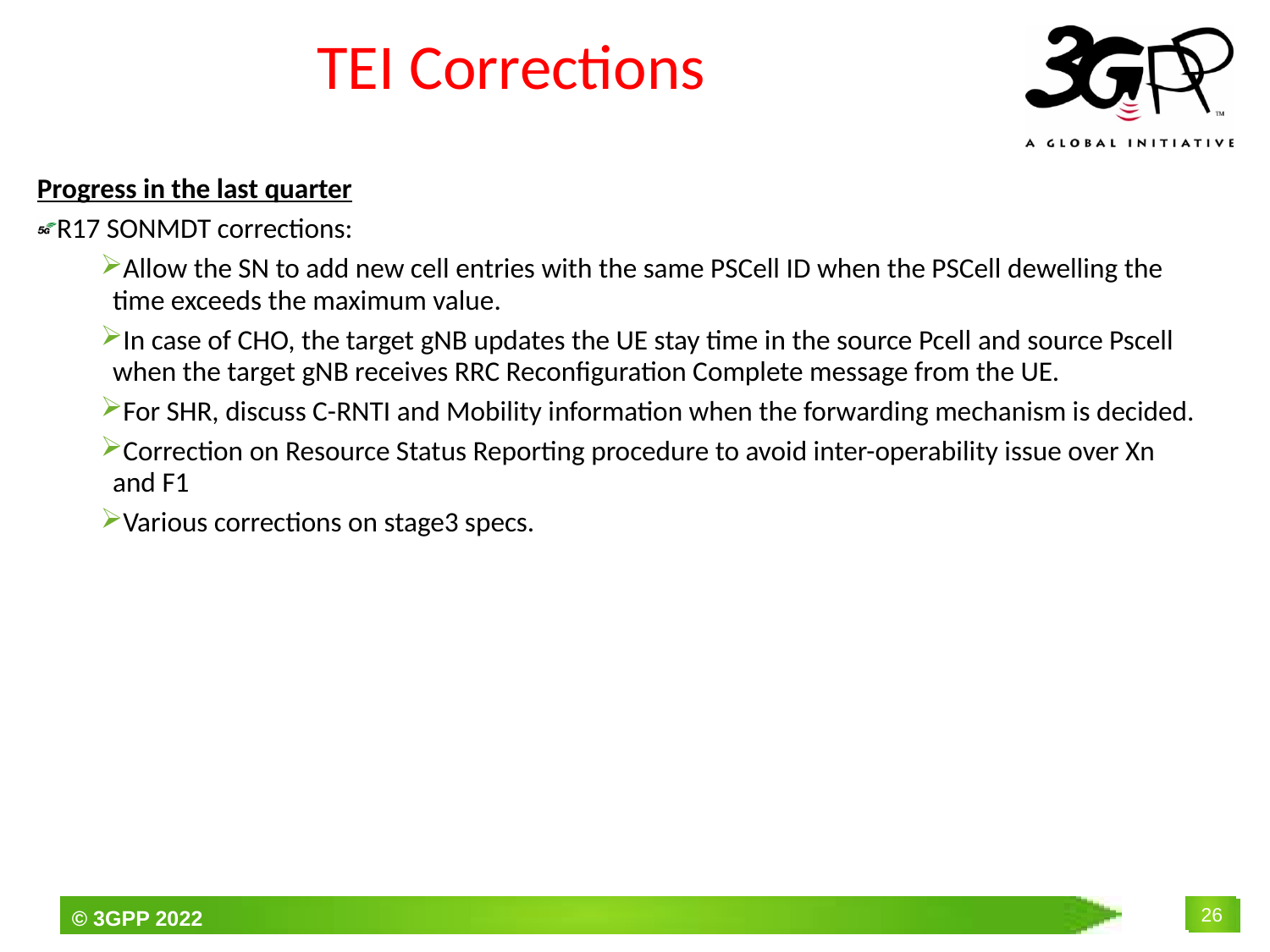

# TEI Corrections
Progress in the last quarter
R17 SONMDT corrections:
Allow the SN to add new cell entries with the same PSCell ID when the PSCell dewelling the time exceeds the maximum value.
In case of CHO, the target gNB updates the UE stay time in the source Pcell and source Pscell when the target gNB receives RRC Reconfiguration Complete message from the UE.
For SHR, discuss C-RNTI and Mobility information when the forwarding mechanism is decided.
Correction on Resource Status Reporting procedure to avoid inter-operability issue over Xn and F1
Various corrections on stage3 specs.

26